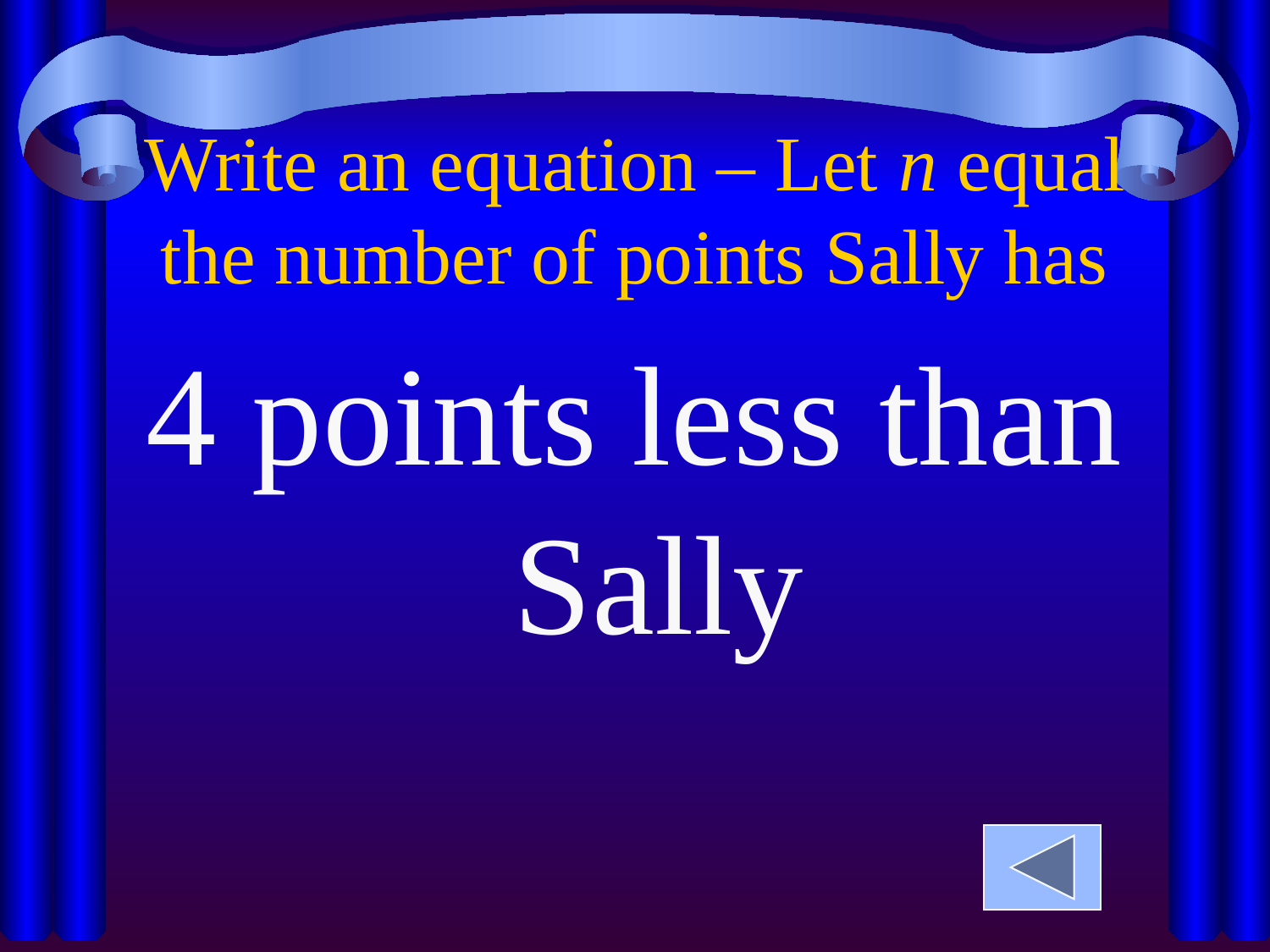

Write an equation – Let n equal the number of points Sally has
4 points less than Sally